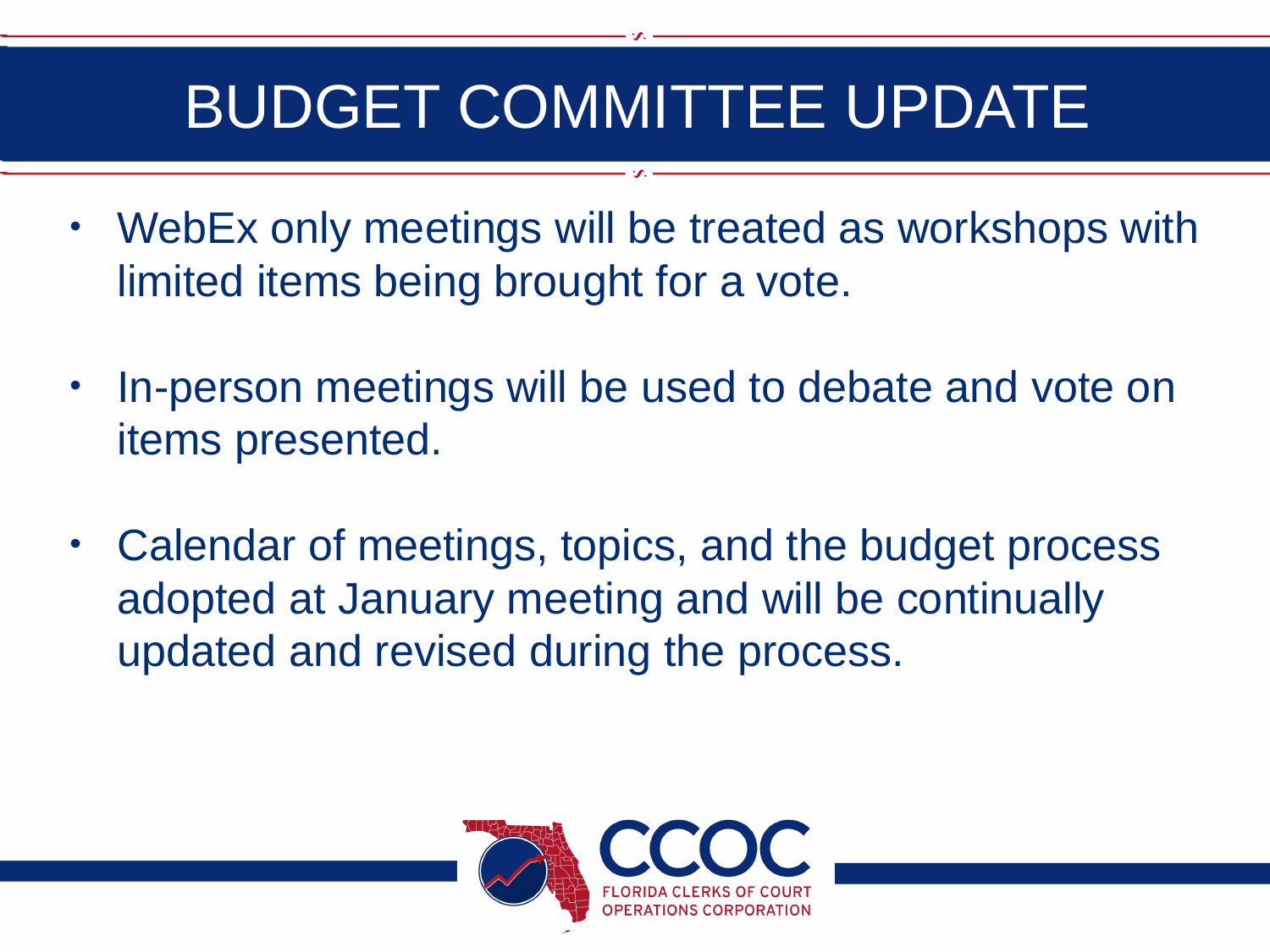

# BUDGET COMMITTEE UPDATE
WebEx only meetings will be treated as workshops with limited items being brought for a vote.

In-person meetings will be used to debate and vote on items presented.

Calendar of meetings, topics, and the budget process adopted at January meeting and will be continually updated and revised during the process.